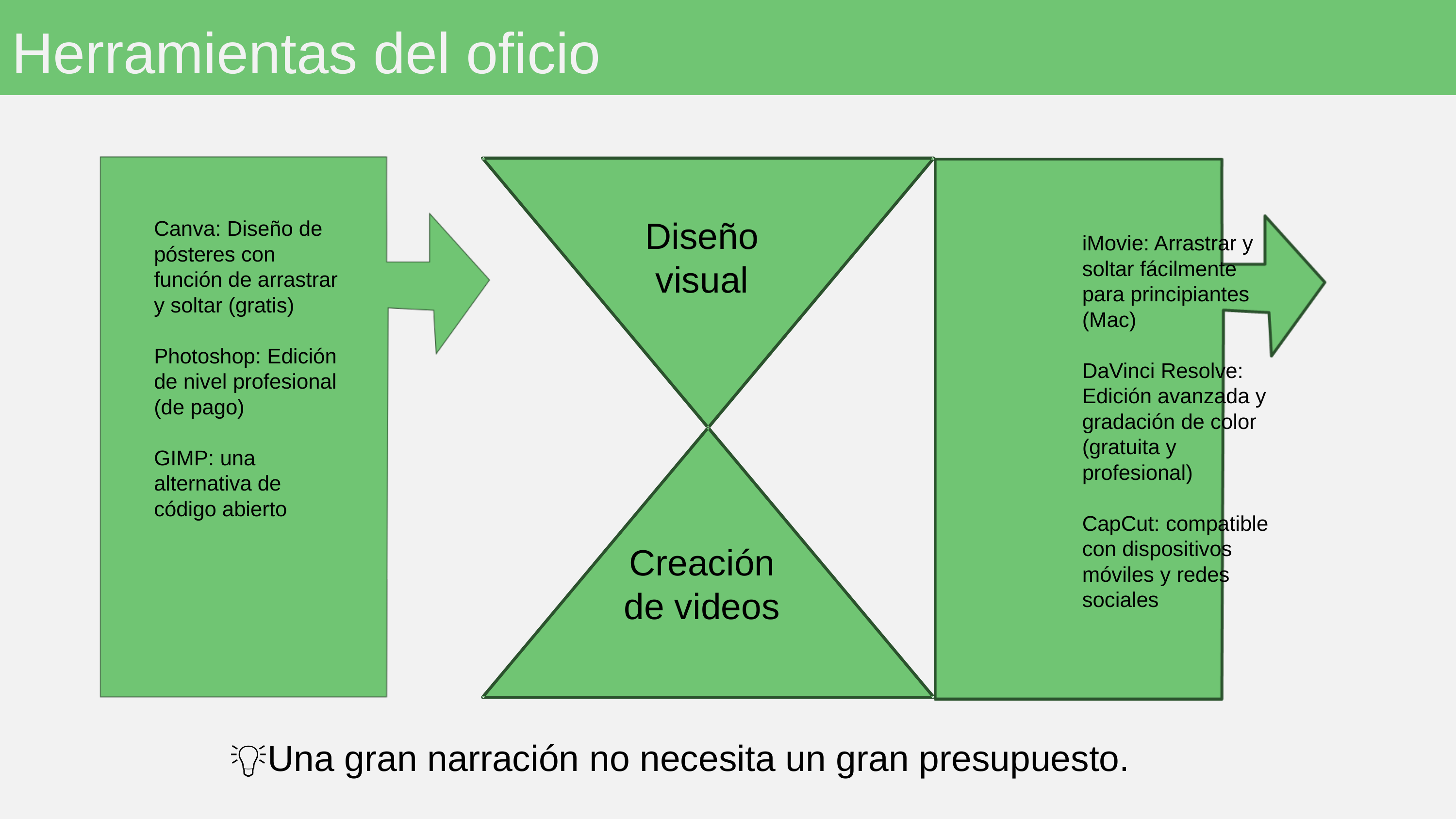

Herramientas del oficio

Diseño visual
Canva: Diseño de pósteres con función de arrastrar y soltar (gratis)

Photoshop: Edición de nivel profesional (de pago)

GIMP: una alternativa de código abierto
iMovie: Arrastrar y soltar fácilmente para principiantes (Mac)

DaVinci Resolve: Edición avanzada y gradación de color (gratuita y profesional)

CapCut: compatible con dispositivos móviles y redes sociales
Creación de videos
💡Una gran narración no necesita un gran presupuesto.